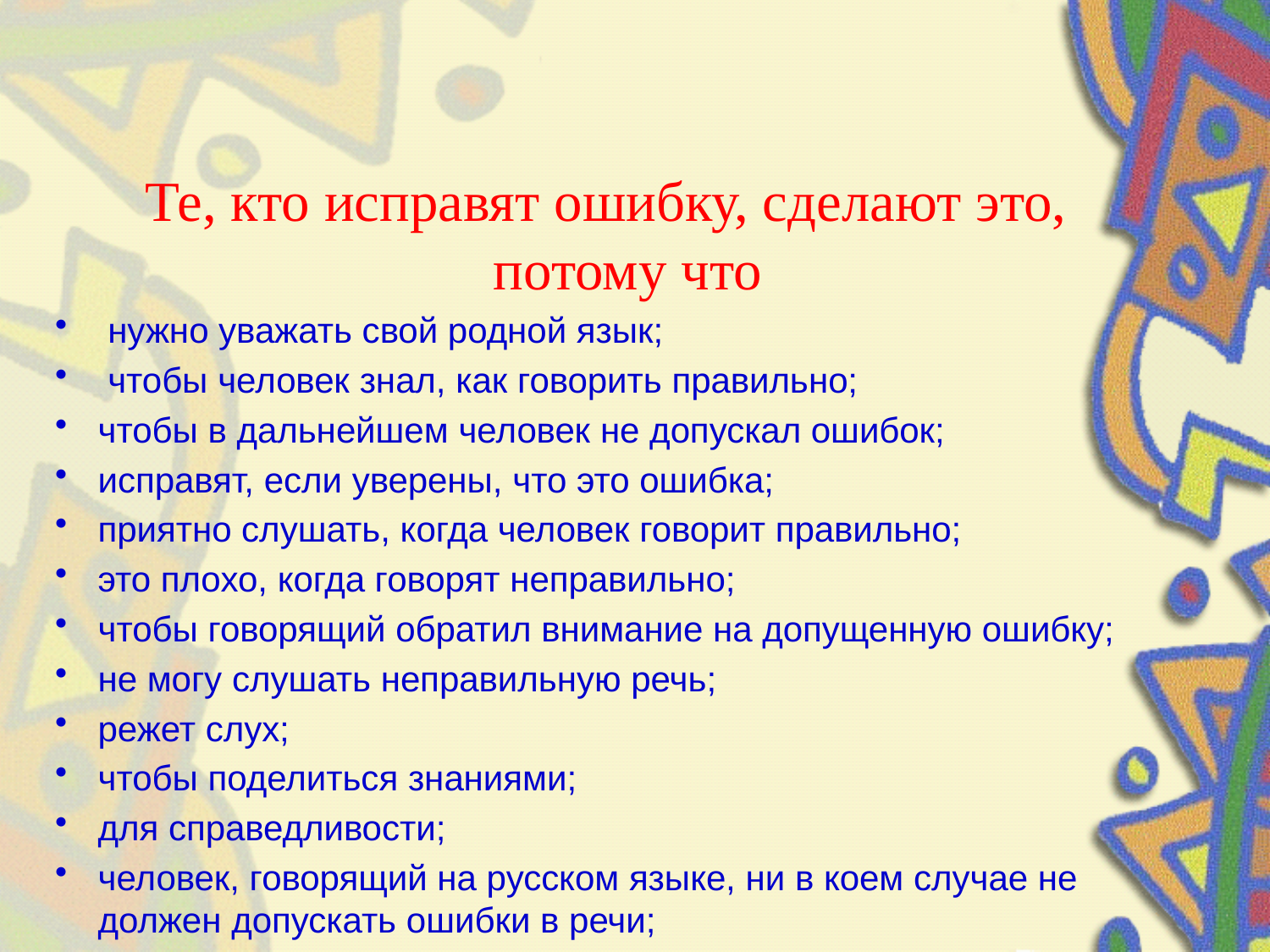

#
Те, кто исправят ошибку, сделают это, потому что
 нужно уважать свой родной язык;
 чтобы человек знал, как говорить правильно;
чтобы в дальнейшем человек не допускал ошибок;
исправят, если уверены, что это ошибка;
приятно слушать, когда человек говорит правильно;
это плохо, когда говорят неправильно;
чтобы говорящий обратил внимание на допущенную ошибку;
не могу слушать неправильную речь;
режет слух;
чтобы поделиться знаниями;
для справедливости;
человек, говорящий на русском языке, ни в коем случае не должен допускать ошибки в речи;